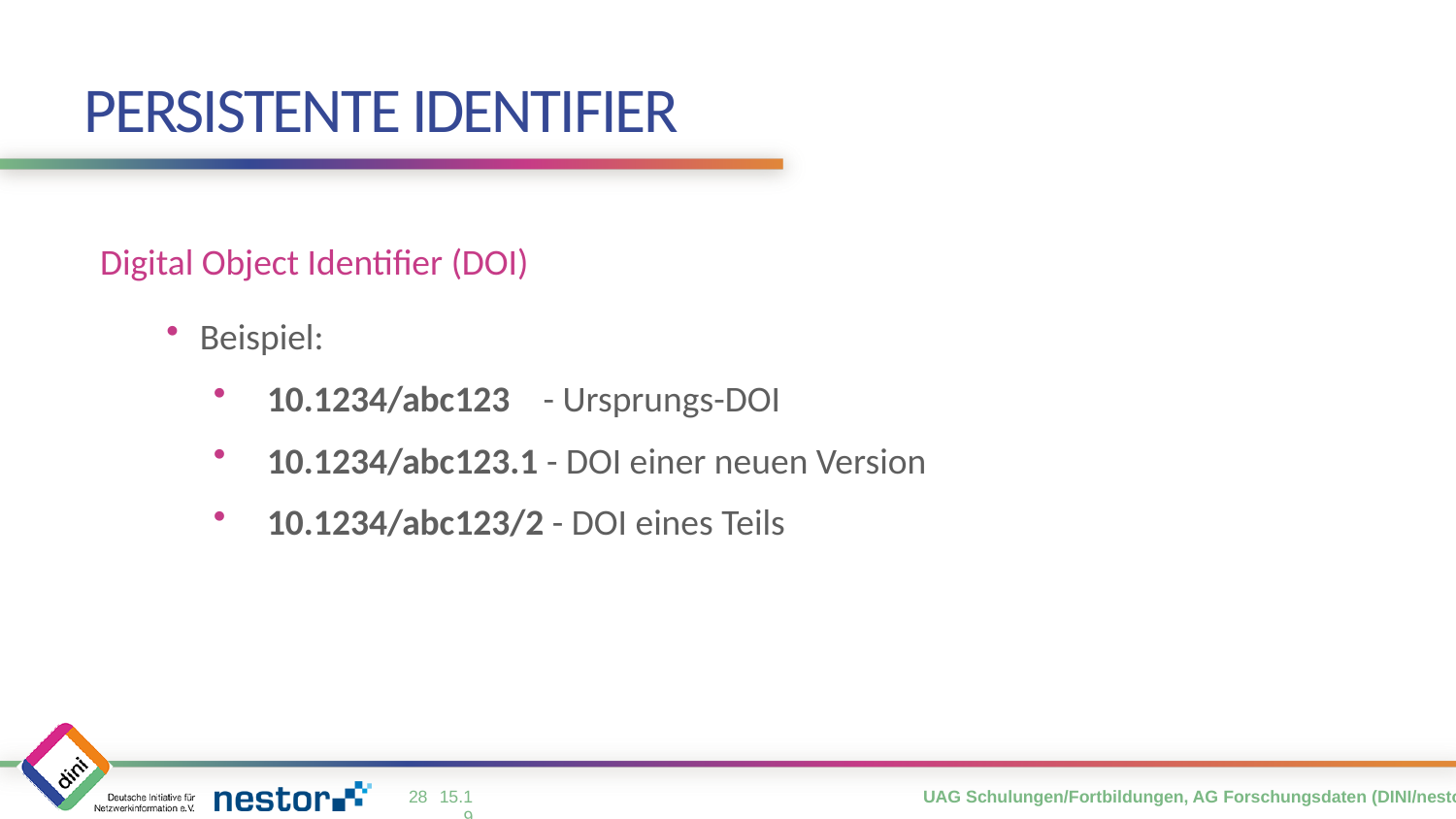

# Persistente Identifier
Digital Object Identifier (DOI)
Beispiel:
10.1234/abc123    - Ursprungs-DOI
10.1234/abc123.1 - DOI einer neuen Version
10.1234/abc123/2 - DOI eines Teils

28
15.19